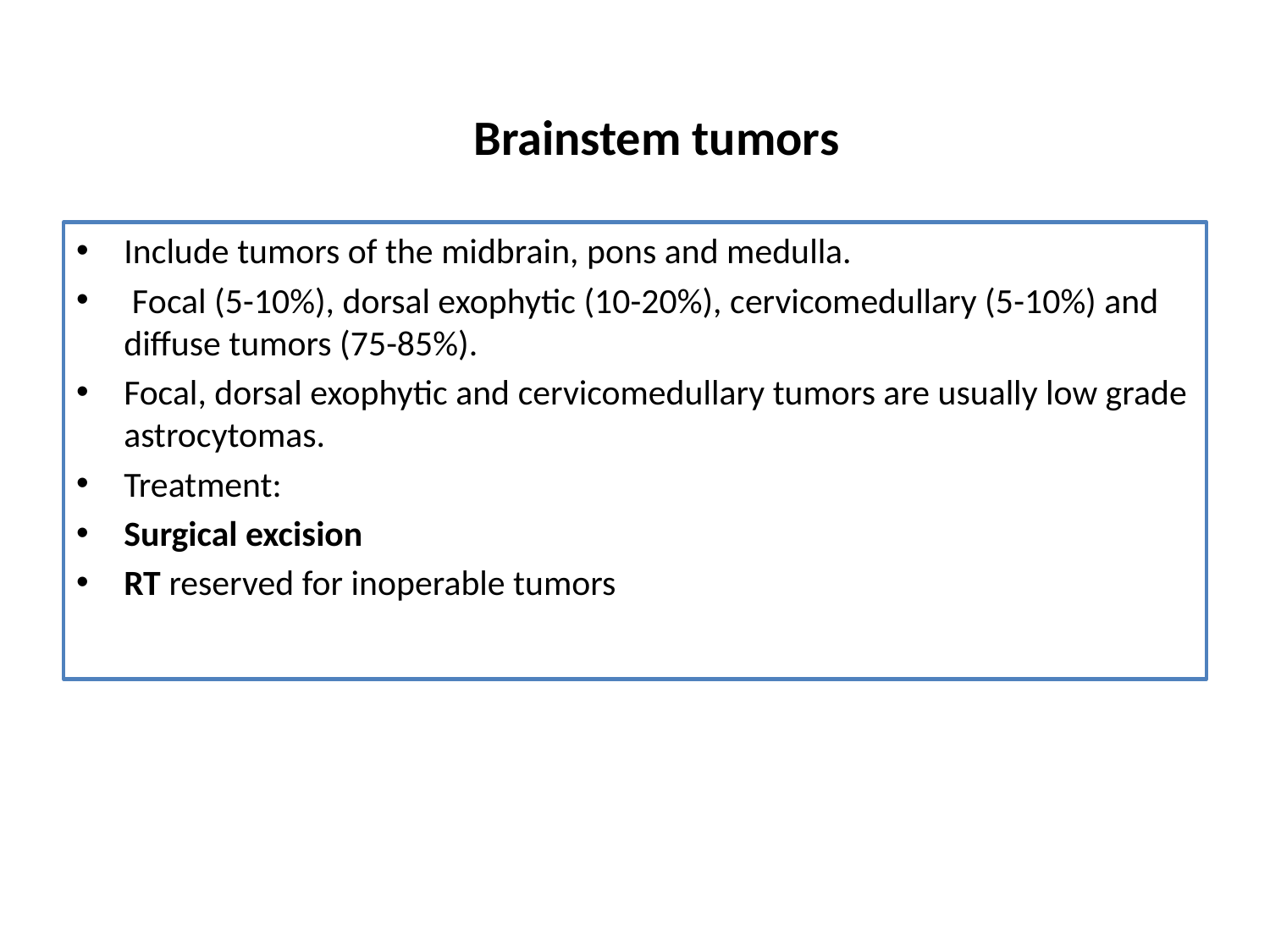

Brainstem tumors
Include tumors of the midbrain, pons and medulla.
 Focal (5-10%), dorsal exophytic (10-20%), cervicomedullary (5-10%) and diffuse tumors (75-85%).
Focal, dorsal exophytic and cervicomedullary tumors are usually low grade astrocytomas.
Treatment:
Surgical excision
RT reserved for inoperable tumors